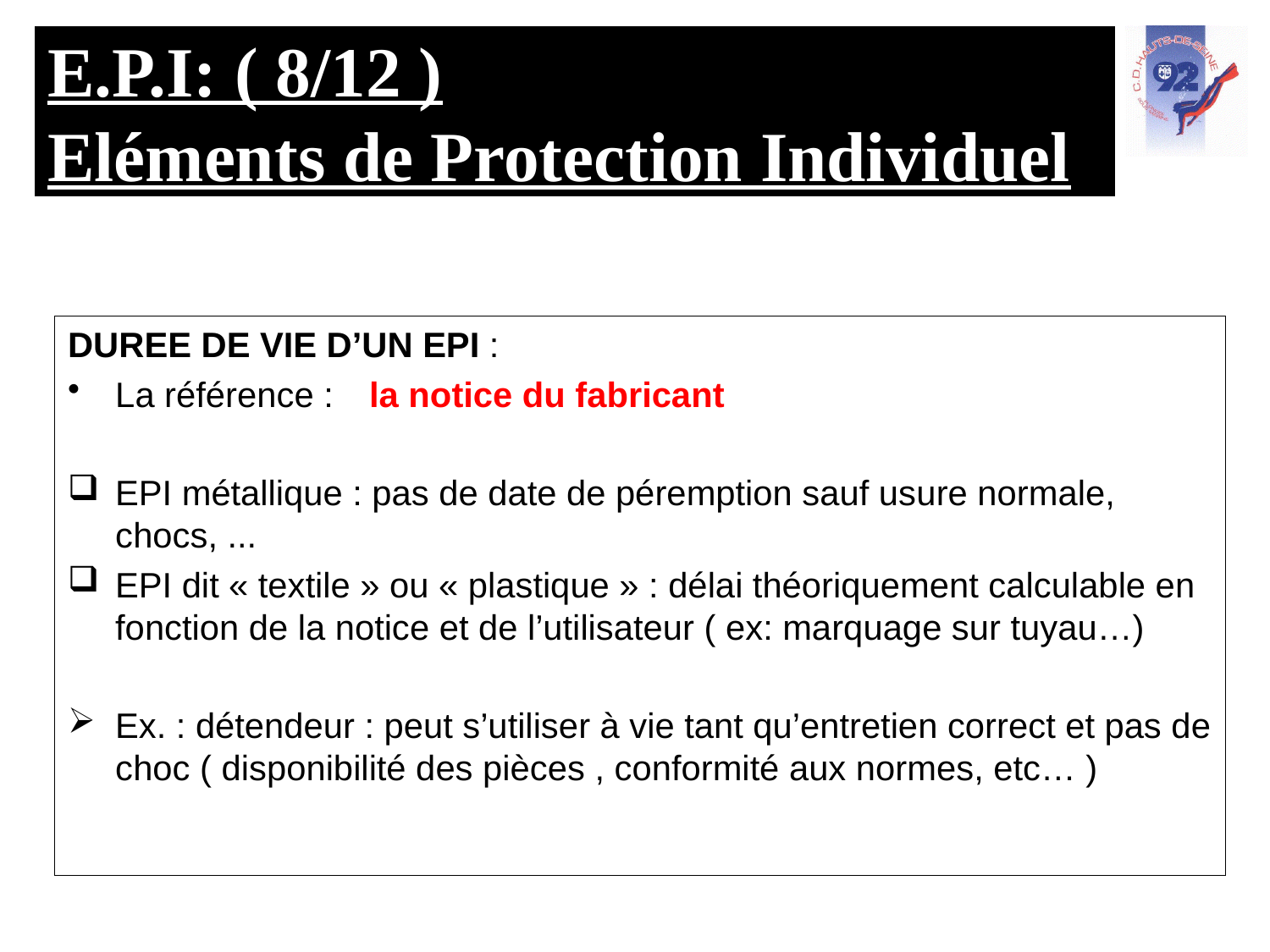

# E.P.I: ( 8/12 ) Eléments de Protection Individuel
DUREE DE VIE D’UN EPI :
La référence : 	la notice du fabricant

EPI métallique : pas de date de péremption sauf usure normale, chocs, ...
EPI dit « textile » ou « plastique » : délai théoriquement calculable en fonction de la notice et de l’utilisateur ( ex: marquage sur tuyau…)

Ex. : détendeur : peut s’utiliser à vie tant qu’entretien correct et pas de choc ( disponibilité des pièces , conformité aux normes, etc… )